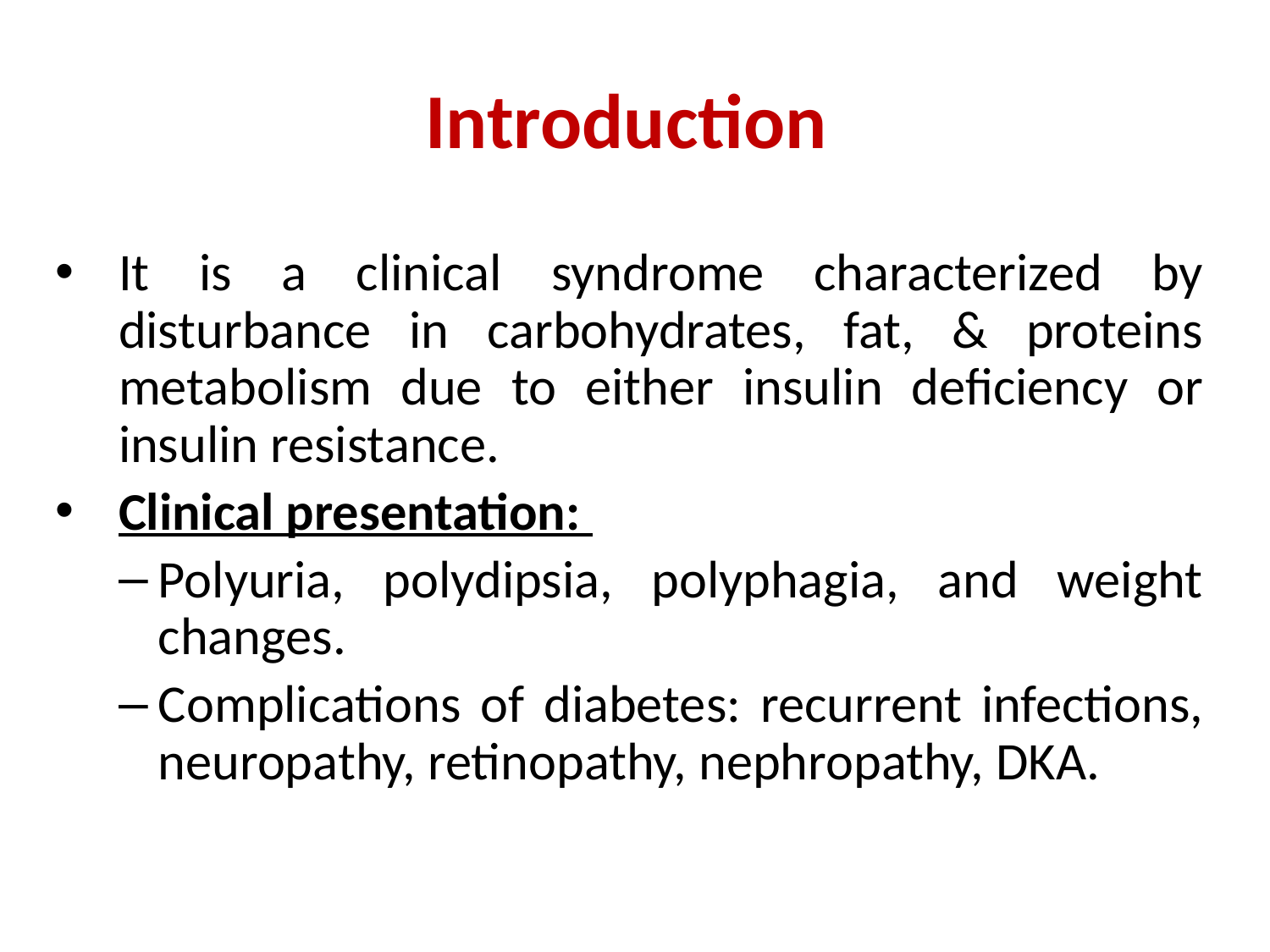

# Introduction
It is a clinical syndrome characterized by disturbance in carbohydrates, fat, & proteins metabolism due to either insulin deficiency or insulin resistance.
Clinical presentation:
Polyuria, polydipsia, polyphagia, and weight changes.
Complications of diabetes: recurrent infections, neuropathy, retinopathy, nephropathy, DKA.